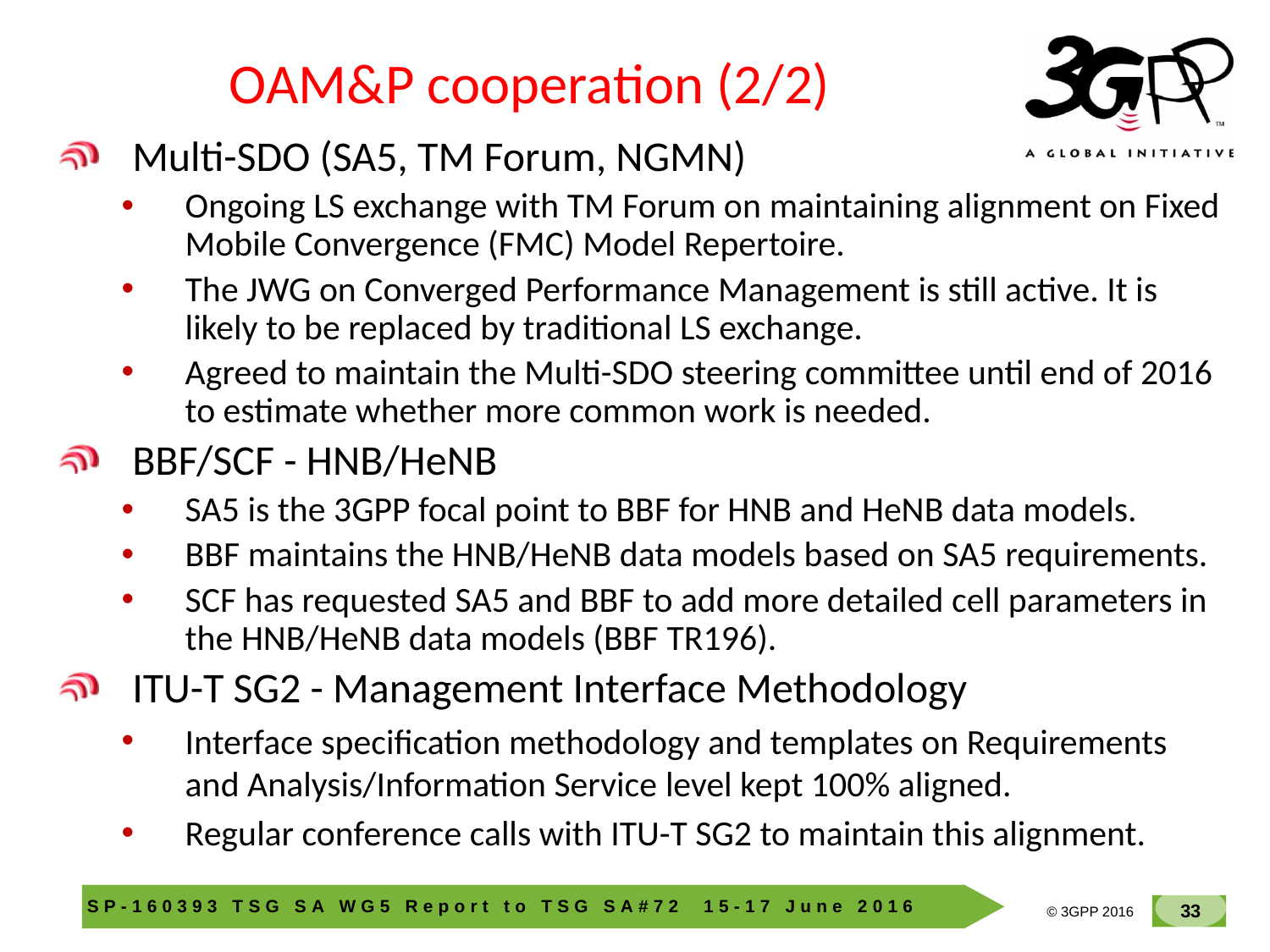

# OAM&P cooperation (2/2)
Multi-SDO (SA5, TM Forum, NGMN)
Ongoing LS exchange with TM Forum on maintaining alignment on Fixed Mobile Convergence (FMC) Model Repertoire.
The JWG on Converged Performance Management is still active. It is likely to be replaced by traditional LS exchange.
Agreed to maintain the Multi-SDO steering committee until end of 2016 to estimate whether more common work is needed.
BBF/SCF - HNB/HeNB
SA5 is the 3GPP focal point to BBF for HNB and HeNB data models.
BBF maintains the HNB/HeNB data models based on SA5 requirements.
SCF has requested SA5 and BBF to add more detailed cell parameters in the HNB/HeNB data models (BBF TR196).
ITU-T SG2 - Management Interface Methodology
Interface specification methodology and templates on Requirements and Analysis/Information Service level kept 100% aligned.
Regular conference calls with ITU-T SG2 to maintain this alignment.